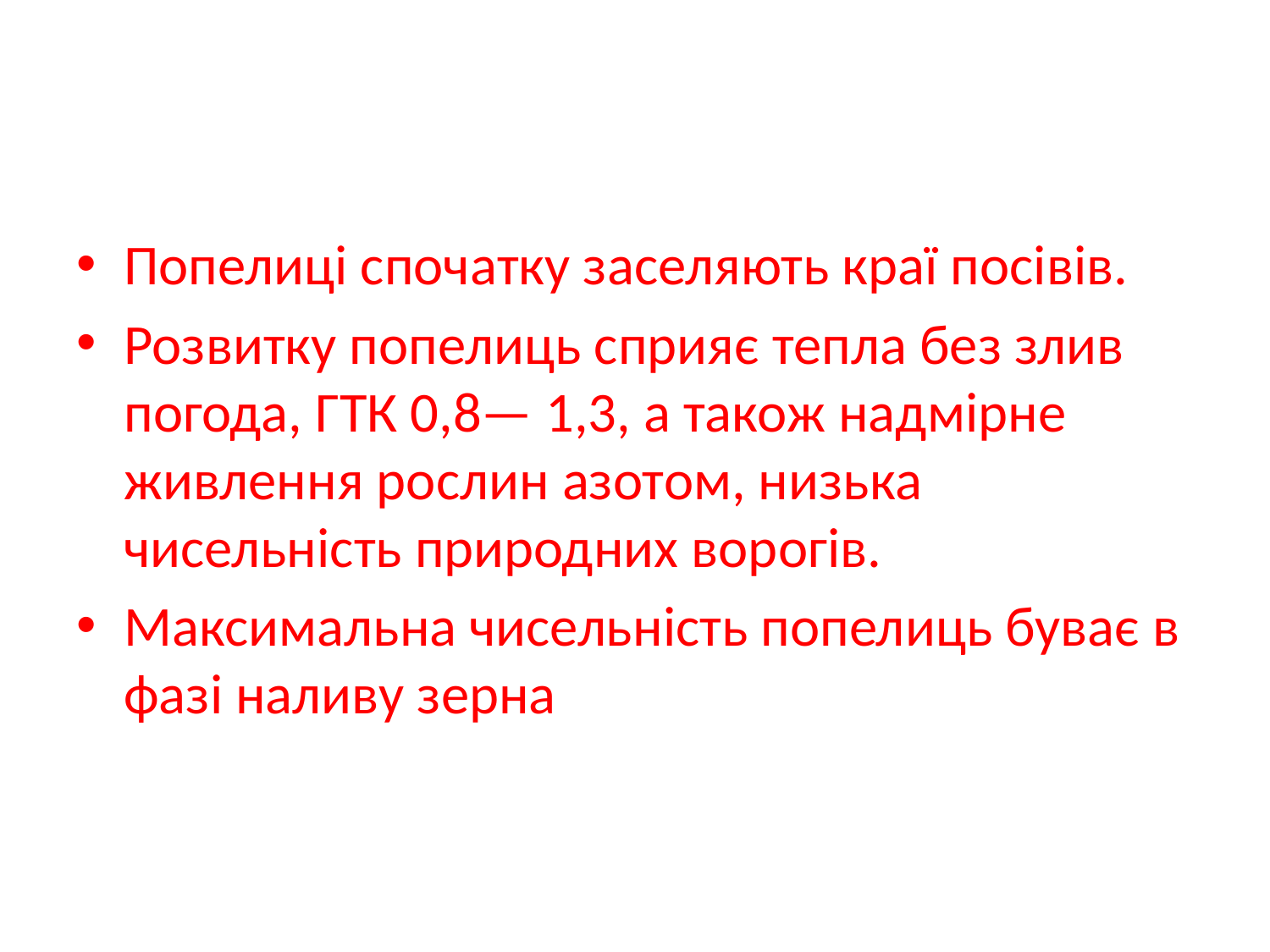

#
Попелиці спочатку заселяють краї посівів.
Розвитку попелиць сприяє тепла без злив погода, ГТК 0,8— 1,3, а також надмірне живлення рослин азотом, низька чисельність природних ворогів.
Максимальна чисельність попелиць буває в фазі наливу зерна